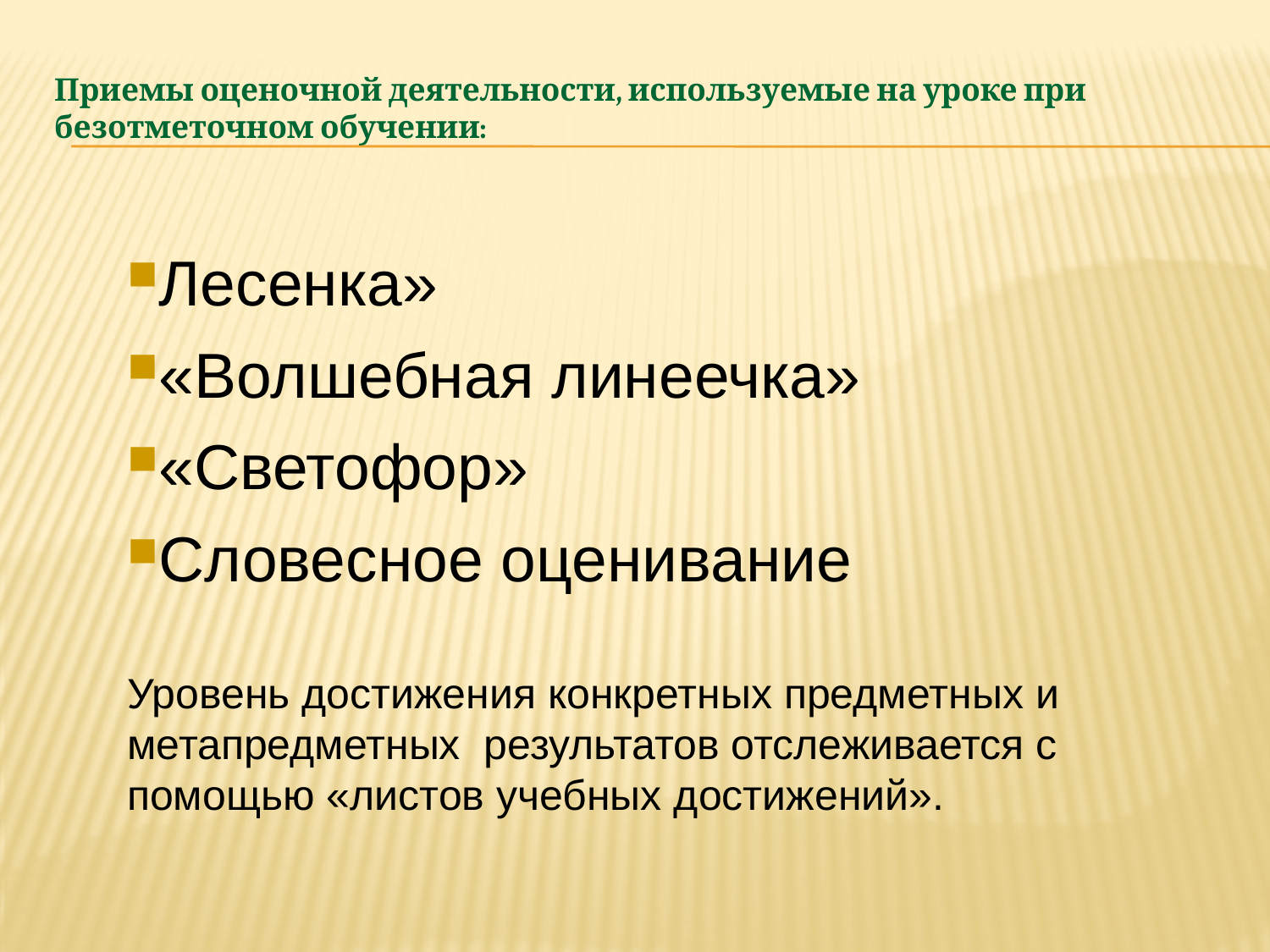

# Приемы оценочной деятельности, используемые на уроке при безотметочном обучении:
Лесенка»
«Волшебная линеечка»
«Светофор»
Cловесное оценивание

Уровень достижения конкретных предметных и метапредметных  результатов отслеживается с помощью «листов учебных достижений».